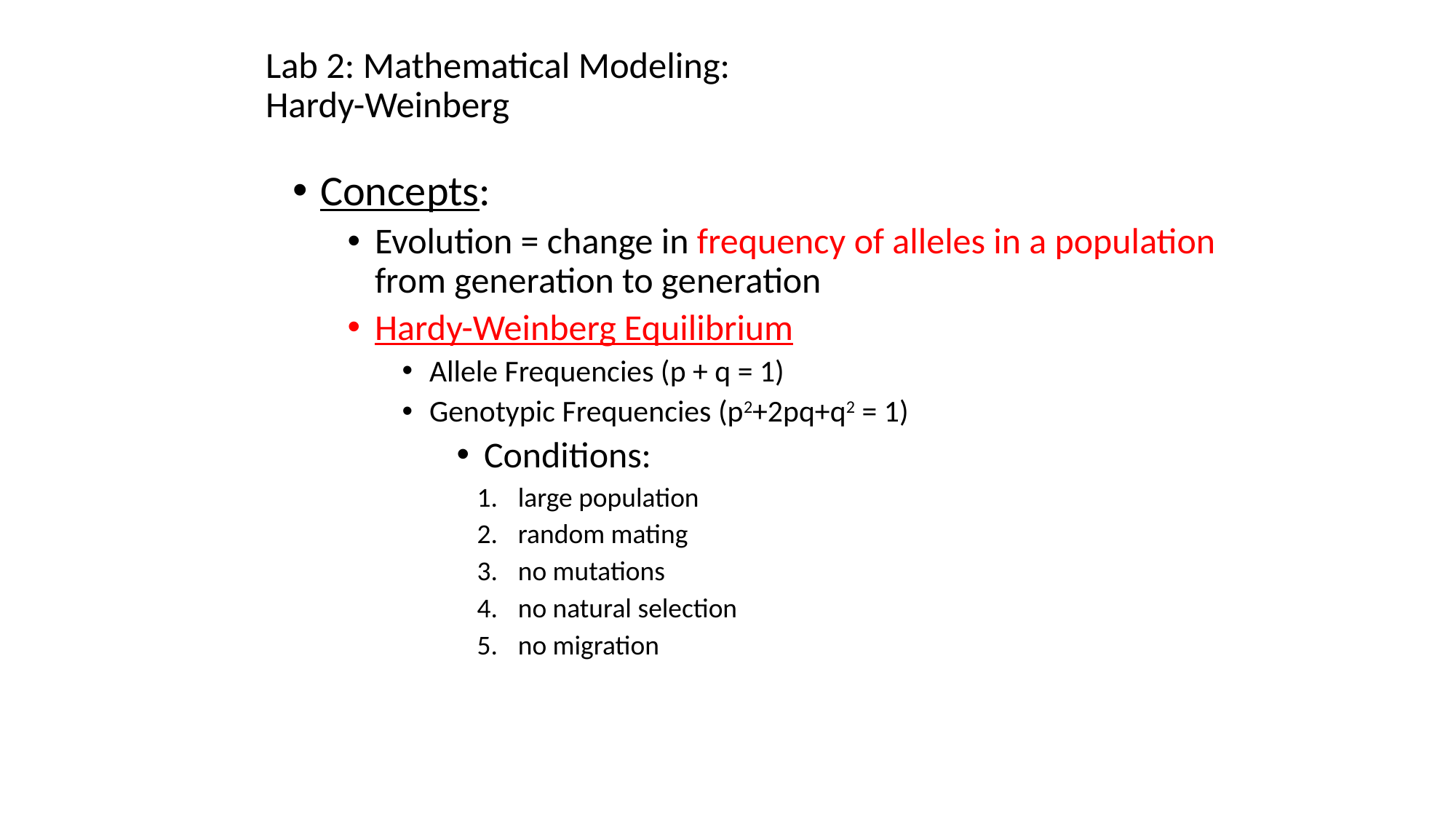

# Lab 2: Mathematical Modeling: Hardy-Weinberg
Concepts:
Evolution = change in frequency of alleles in a population from generation to generation
Hardy-Weinberg Equilibrium
Allele Frequencies (p + q = 1)
Genotypic Frequencies (p2+2pq+q2 = 1)
Conditions:
large population
random mating
no mutations
no natural selection
no migration